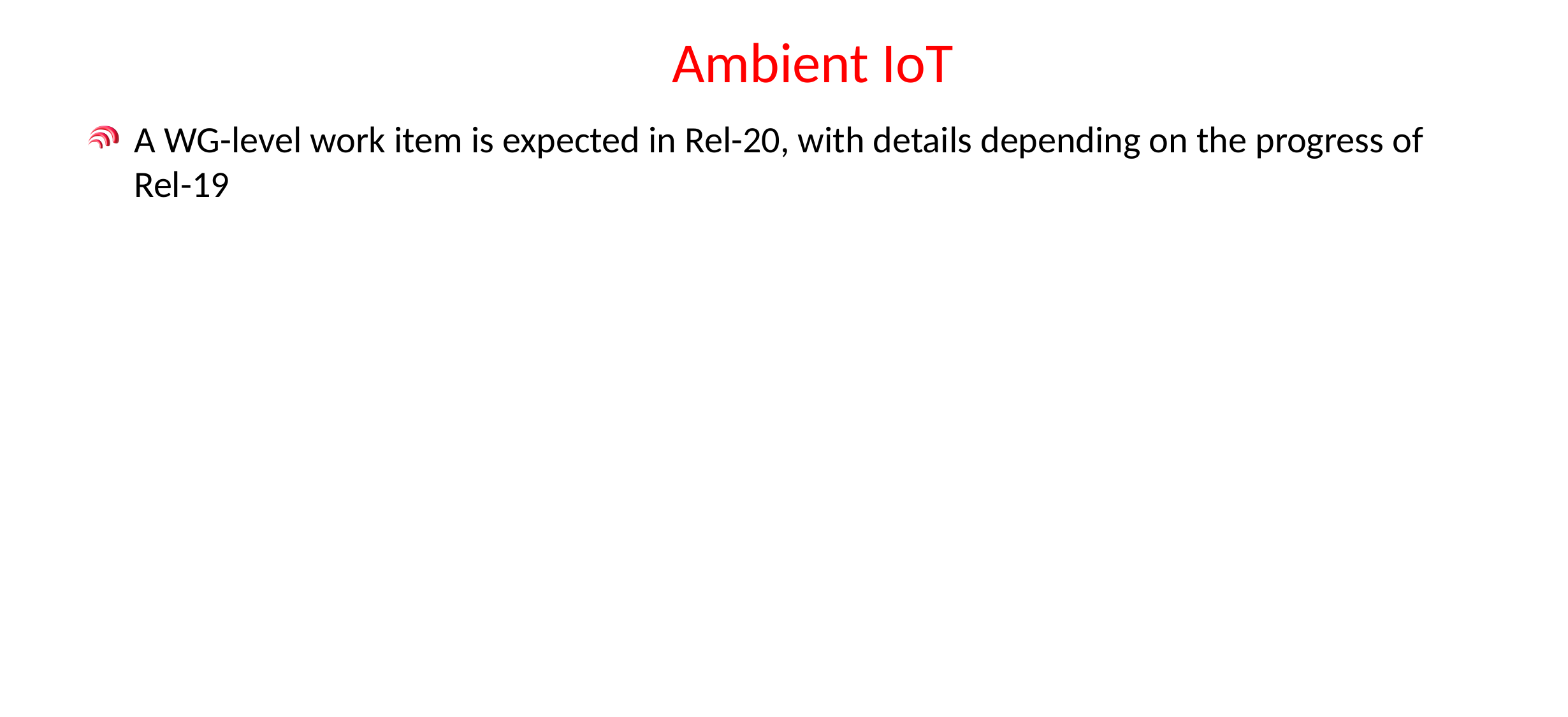

# Ambient IoT
A WG-level work item is expected in Rel-20, with details depending on the progress of Rel-19